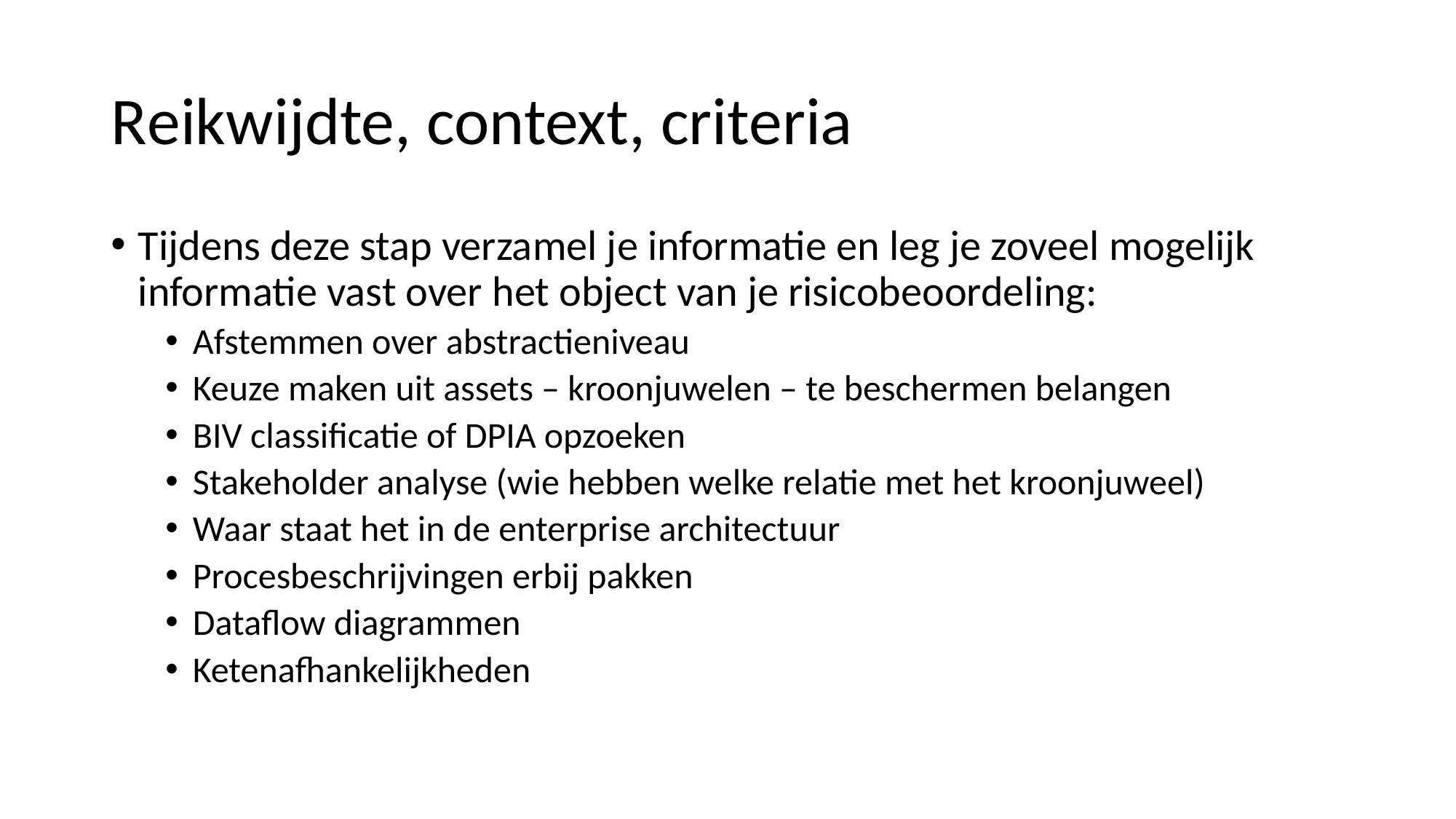

# Reikwijdte, context, criteria
Tijdens deze stap verzamel je informatie en leg je zoveel mogelijk informatie vast over het object van je risicobeoordeling:
Afstemmen over abstractieniveau
Keuze maken uit assets – kroonjuwelen – te beschermen belangen
BIV classificatie of DPIA opzoeken
Stakeholder analyse (wie hebben welke relatie met het kroonjuweel)
Waar staat het in de enterprise architectuur
Procesbeschrijvingen erbij pakken
Dataflow diagrammen
Ketenafhankelijkheden